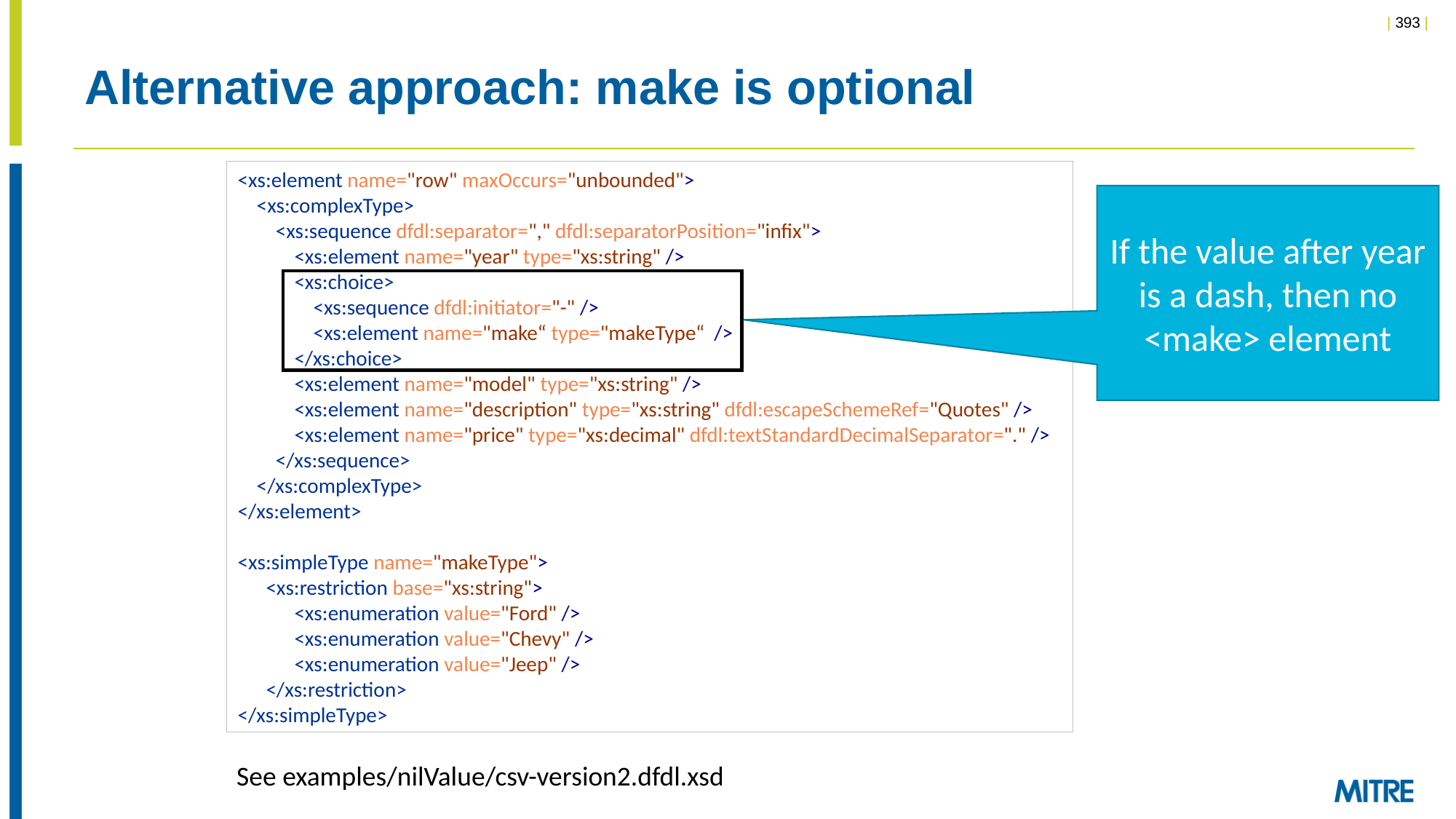

# Alternative approach: make is optional
<xs:element name="row" maxOccurs="unbounded">
    <xs:complexType>
        <xs:sequence dfdl:separator="," dfdl:separatorPosition="infix">
            <xs:element name="year" type="xs:string" />
            <xs:choice>
                <xs:sequence dfdl:initiator="-" />
                <xs:element name="make“ type="makeType“  />
            </xs:choice>
            <xs:element name="model" type="xs:string" />
            <xs:element name="description" type="xs:string" dfdl:escapeSchemeRef="Quotes" />
            <xs:element name="price" type="xs:decimal" dfdl:textStandardDecimalSeparator="." />
        </xs:sequence>
    </xs:complexType>
</xs:element>
<xs:simpleType name="makeType">
      <xs:restriction base="xs:string">
            <xs:enumeration value="Ford" />
            <xs:enumeration value="Chevy" />
            <xs:enumeration value="Jeep" />
      </xs:restriction>
</xs:simpleType>
If the value after year is a dash, then no <make> element

See examples/nilValue/csv-version2.dfdl.xsd